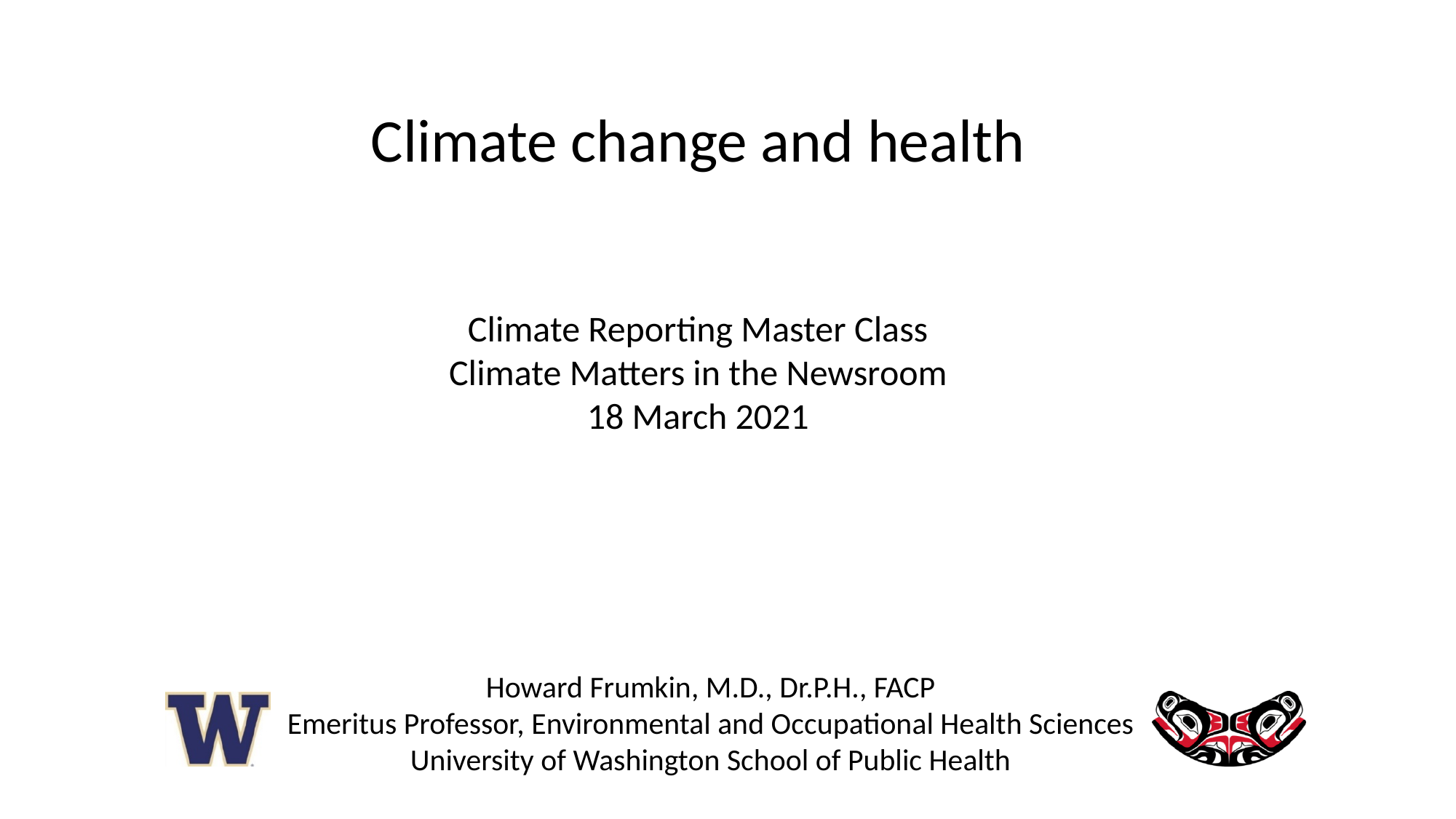

# Climate change and health
Climate Reporting Master Class
Climate Matters in the Newsroom
18 March 2021
Howard Frumkin, M.D., Dr.P.H., FACP
Emeritus Professor, Environmental and Occupational Health Sciences
University of Washington School of Public Health